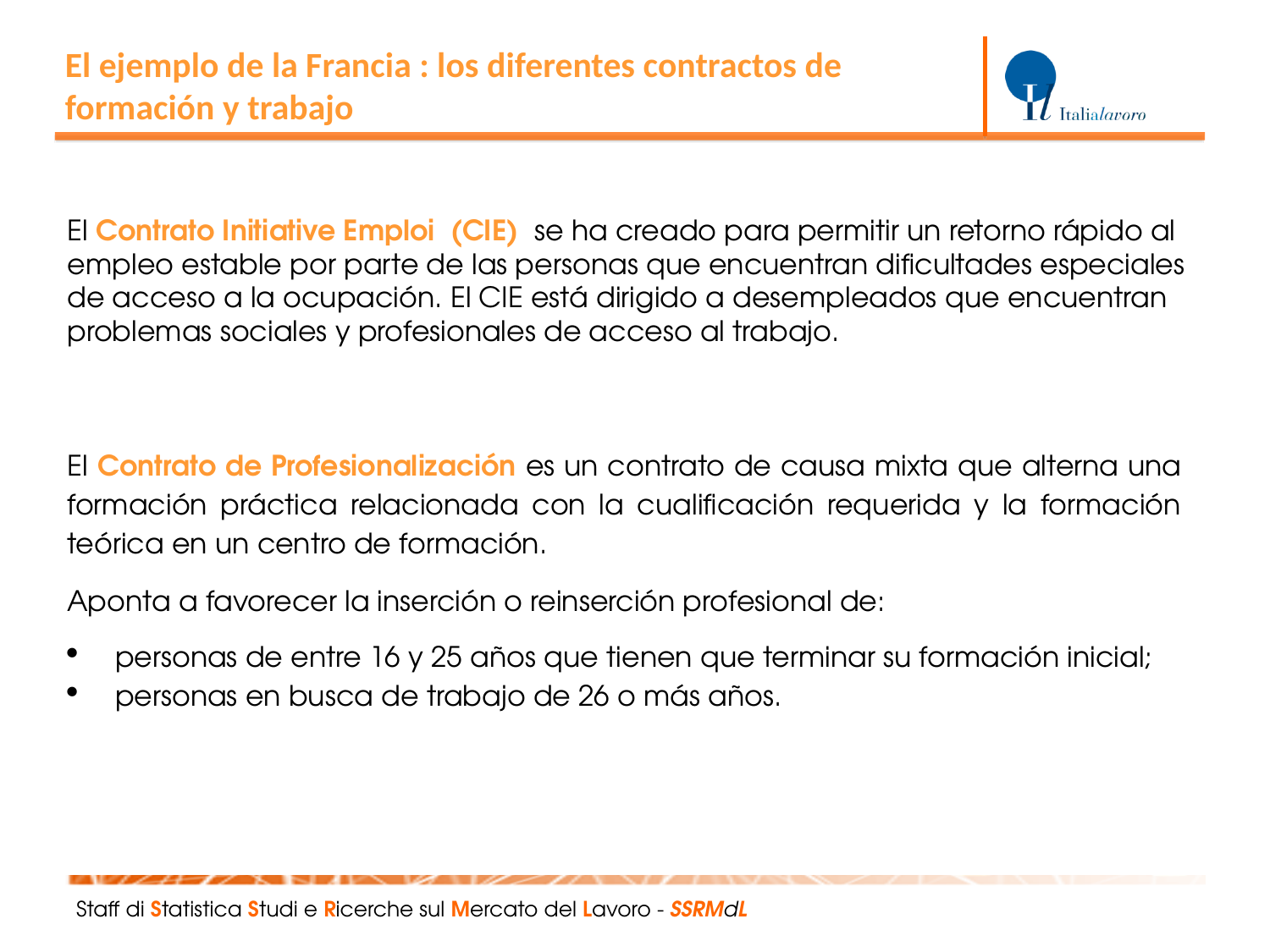

El ejemplo de la Francia : los diferentes contractos de formación y trabajo
El Contrato Initiative Emploi  (CIE)  se ha creado para permitir un retorno rápido al empleo estable por parte de las personas que encuentran dificultades especiales de acceso a la ocupación. El CIE está dirigido a desempleados que encuentran problemas sociales y profesionales de acceso al trabajo.
El Contrato de Profesionalización es un contrato de causa mixta que alterna una formación práctica relacionada con la cualificación requerida y la formación teórica en un centro de formación.
Aponta a favorecer la inserción o reinserción profesional de:
personas de entre 16 y 25 años que tienen que terminar su formación inicial;
personas en busca de trabajo de 26 o más años.
Staff di Statistica Studi e Ricerche sul Mercato del Lavoro - SSRMdL